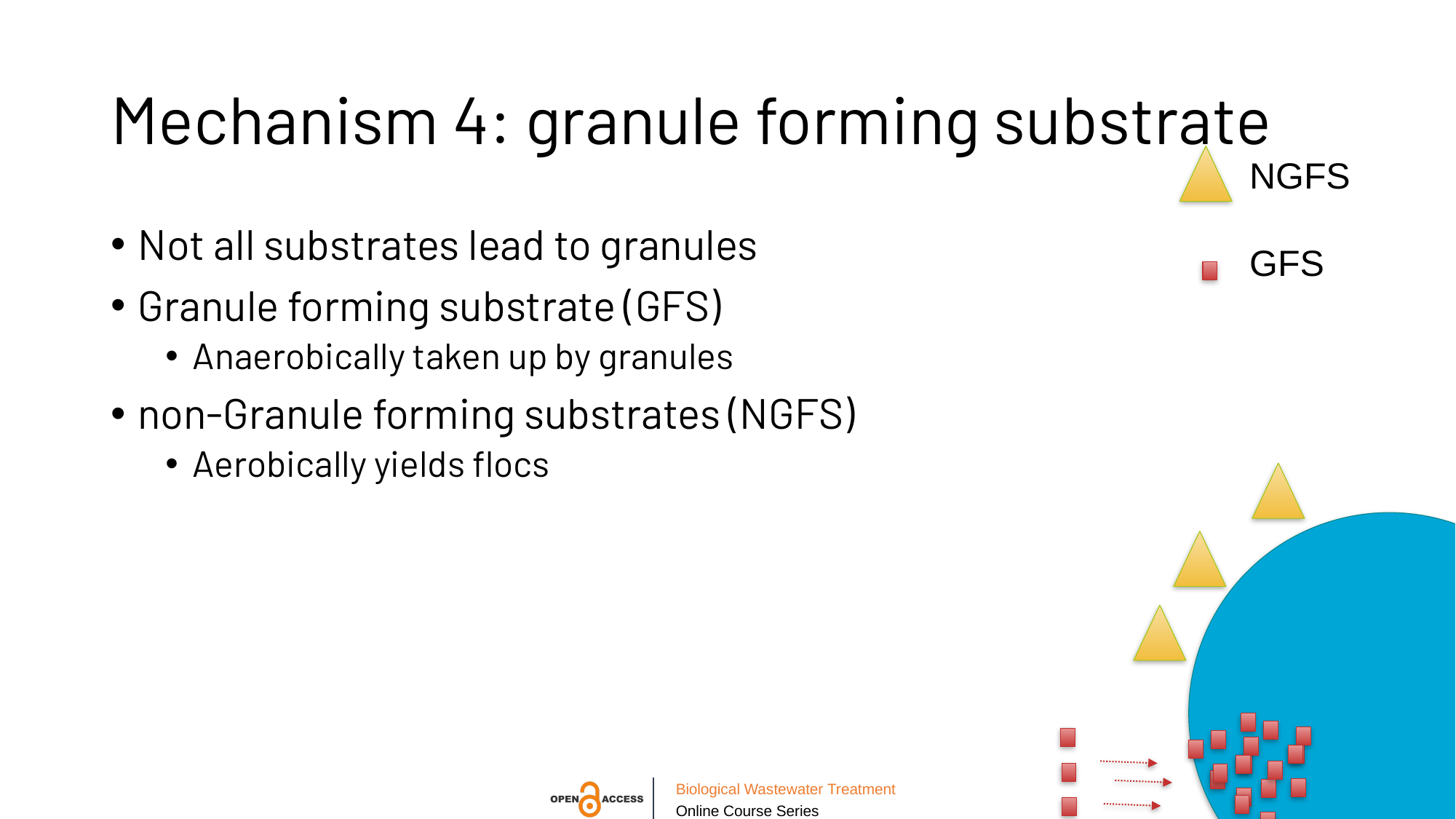

# Mechanism 4: granule forming substrate
NGFS

GFS

Not all substrates lead to granules
Granule forming substrate (GFS)
Anaerobically taken up by granules
non-Granule forming substrates (NGFS)
Aerobically yields flocs